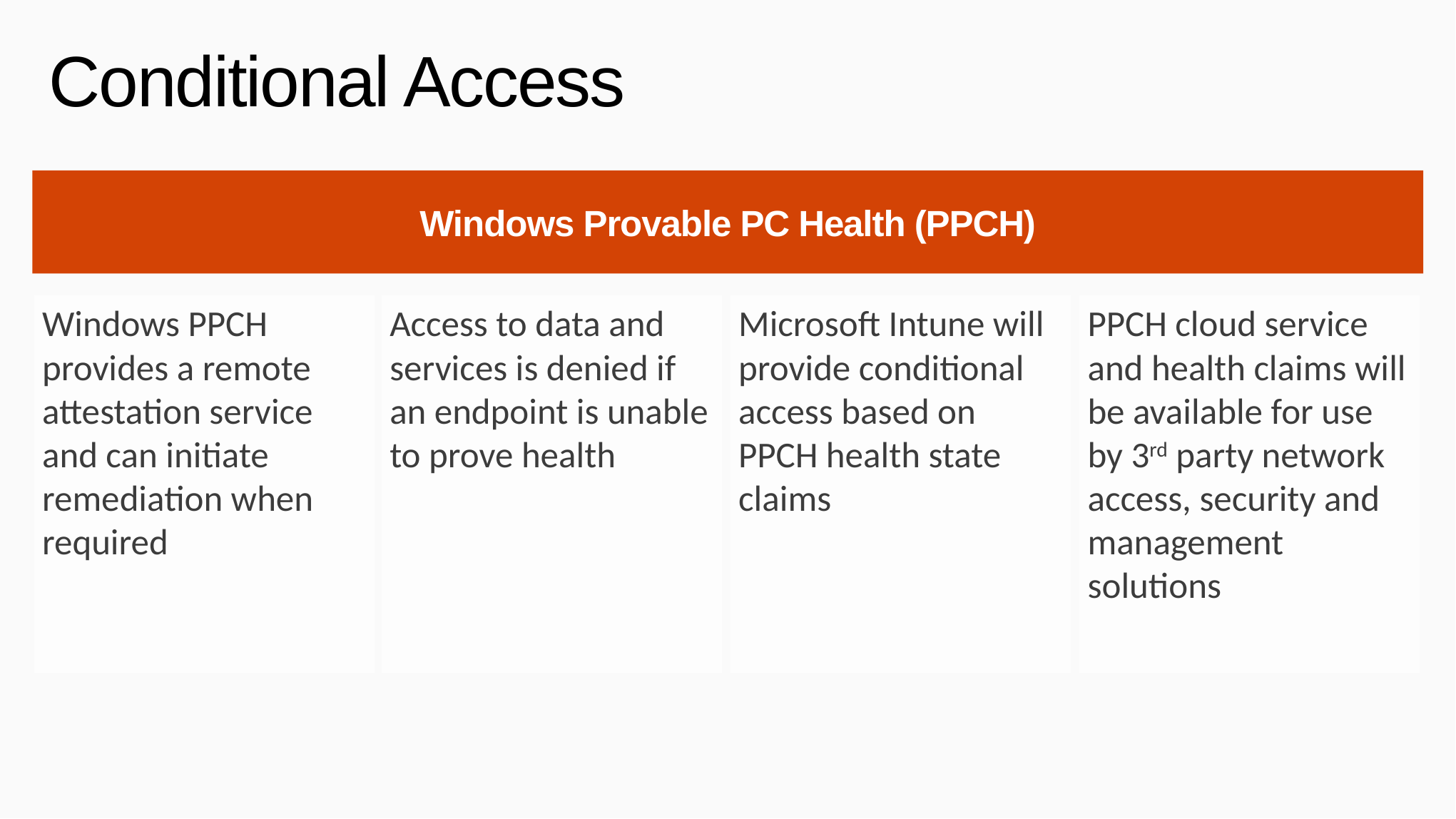

# Conditional Access
Windows Provable PC Health (PPCH)
PPCH cloud service and health claims will be available for use by 3rd party network access, security and management solutions
Microsoft Intune will provide conditional access based on PPCH health state claims
Access to data and services is denied if an endpoint is unable to prove health
Windows PPCH provides a remote attestation service and can initiate remediation when required